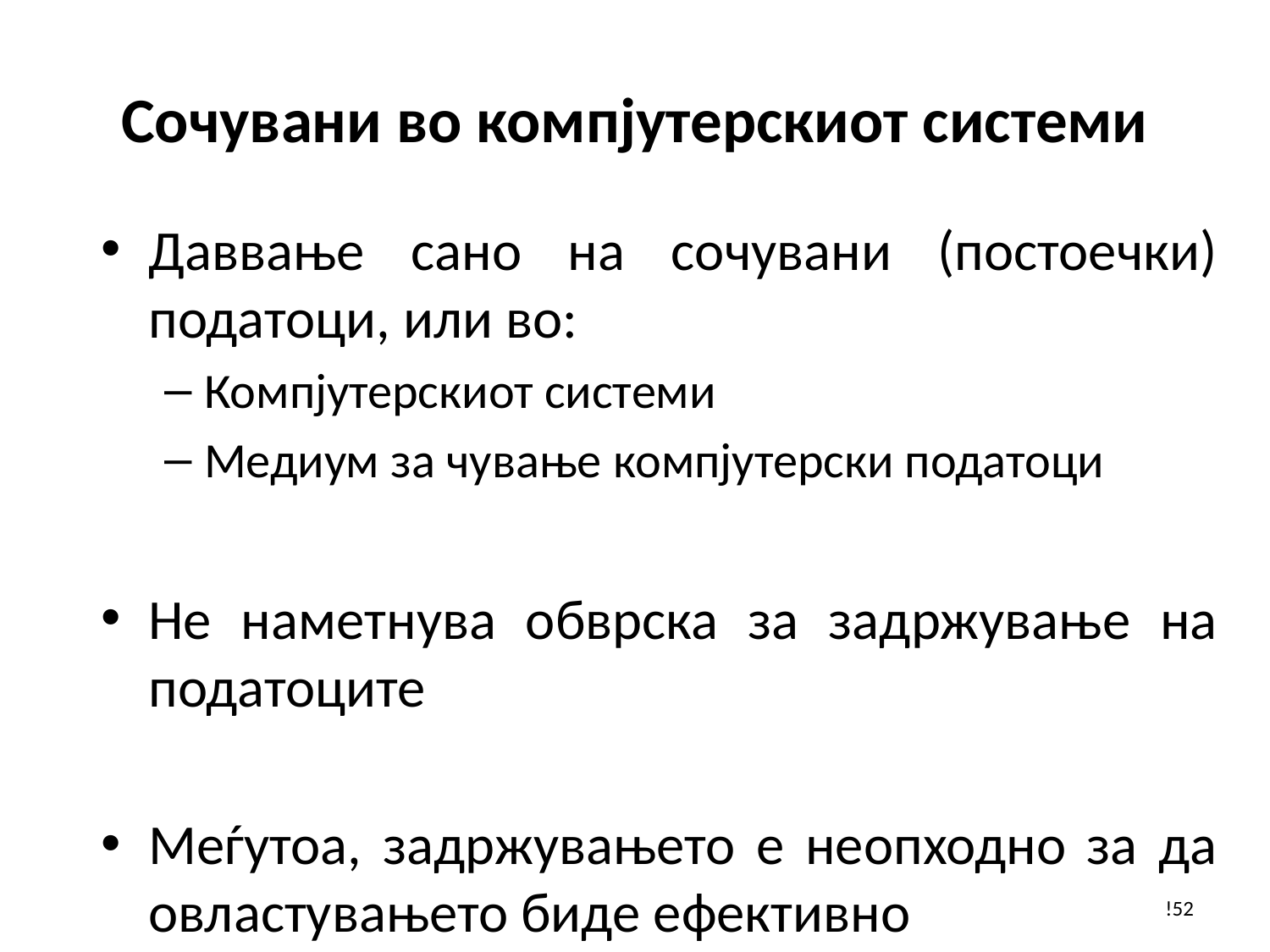

# Сочувани во компјутерскиот системи
Даввање сано на сочувани (постоечки) податоци, или во:
Компјутерскиот системи
Медиум за чување компјутерски податоци

Не наметнува обврска за задржување на податоците

Меѓутоа, задржувањето е неопходно за да овластувањето биде ефективно
!52